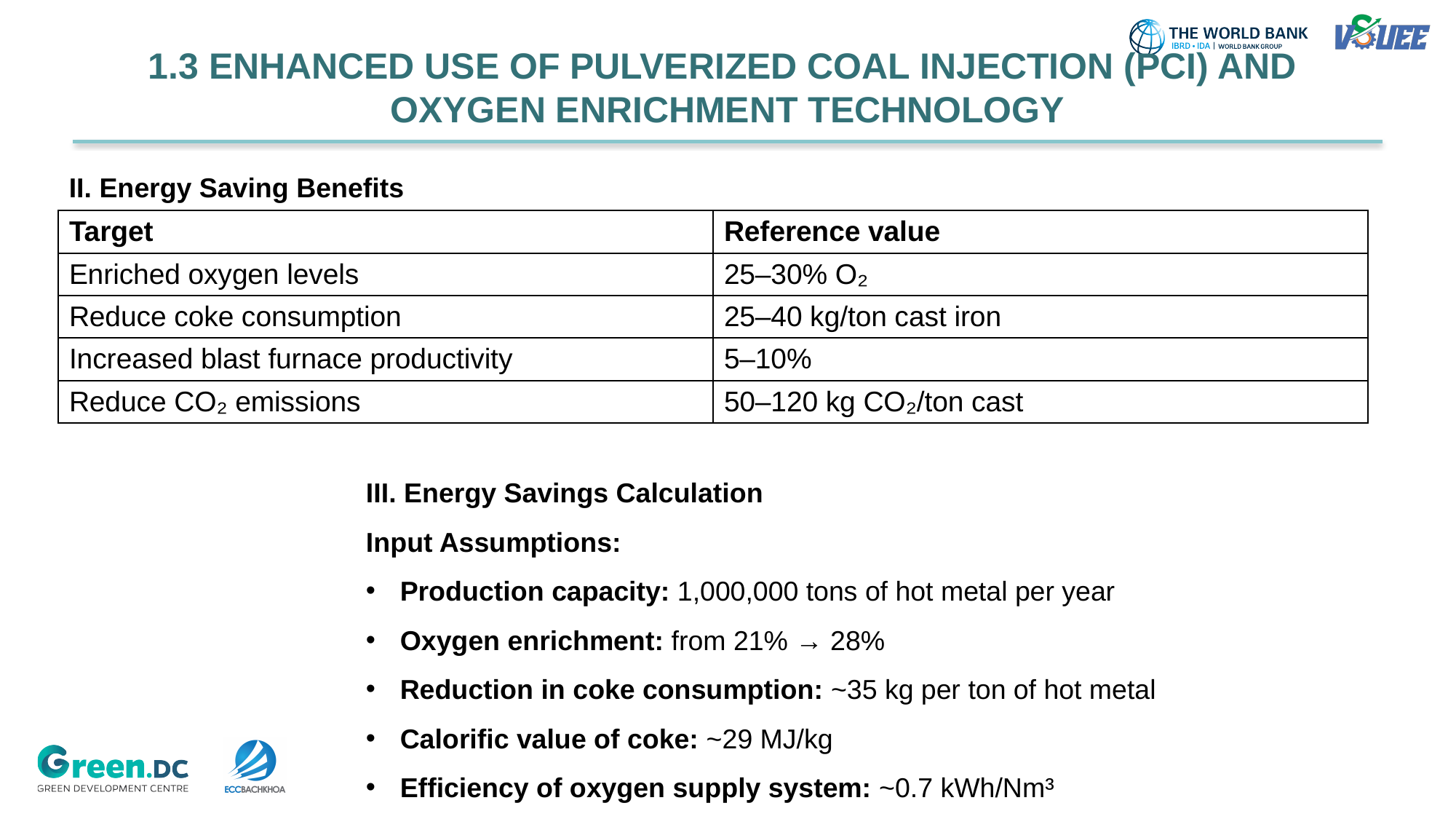

1.3 ENHANCED USE OF PULVERIZED COAL INJECTION (PCI) AND
OXYGEN ENRICHMENT TECHNOLOGY
II. Energy Saving Benefits
| Target | Reference value |
| --- | --- |
| Enriched oxygen levels | 25–30% O₂ |
| Reduce coke consumption | 25–40 kg/ton cast iron |
| Increased blast furnace productivity | 5–10% |
| Reduce CO₂ emissions | 50–120 kg CO₂/ton cast |
III. Energy Savings Calculation
Input Assumptions:
Production capacity: 1,000,000 tons of hot metal per year
Oxygen enrichment: from 21% → 28%
Reduction in coke consumption: ~35 kg per ton of hot metal
Calorific value of coke: ~29 MJ/kg
Efficiency of oxygen supply system: ~0.7 kWh/Nm³